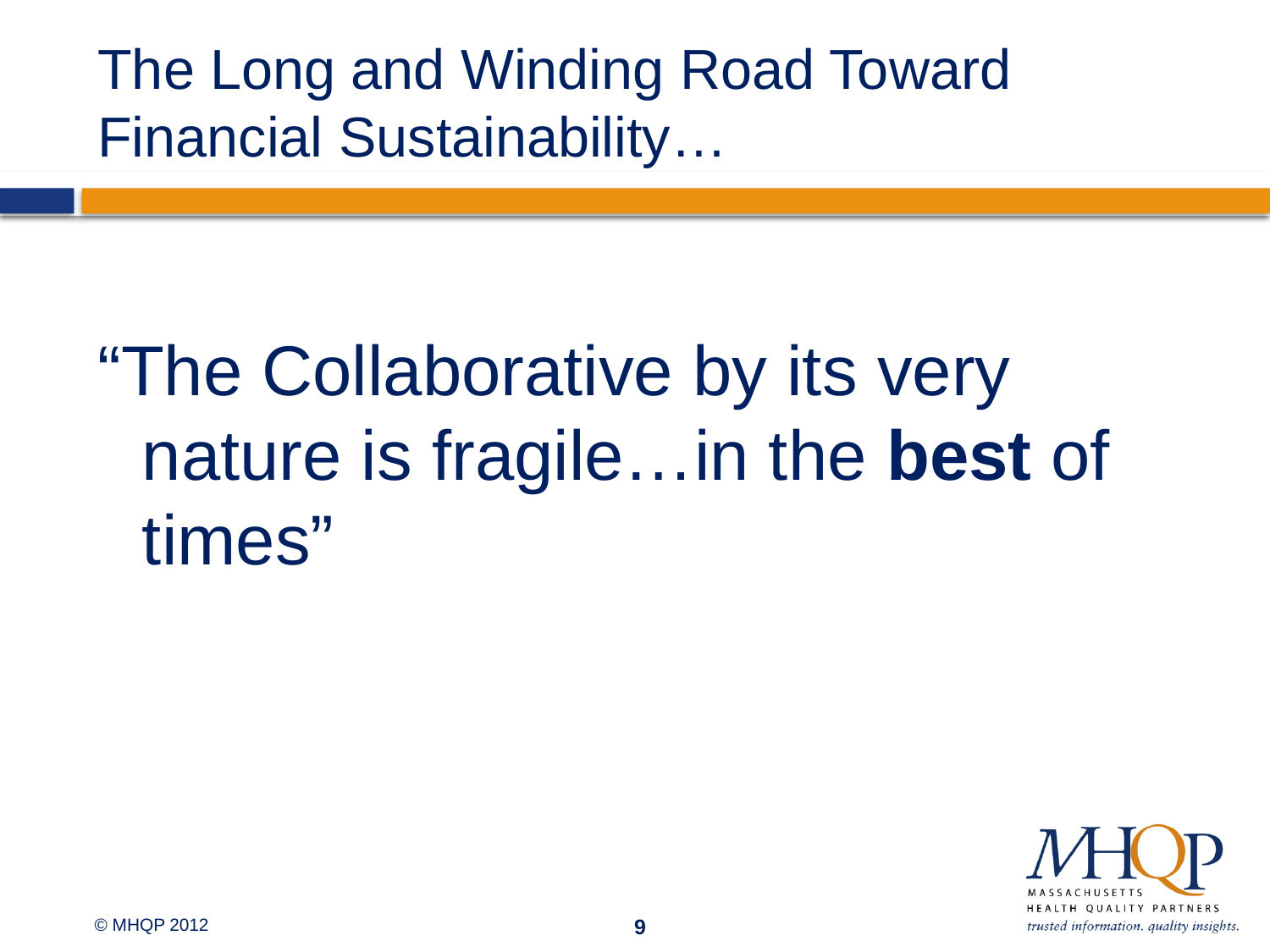

# The Long and Winding Road Toward Financial Sustainability…

“The Collaborative by its very nature is fragile…in the best of times”
9